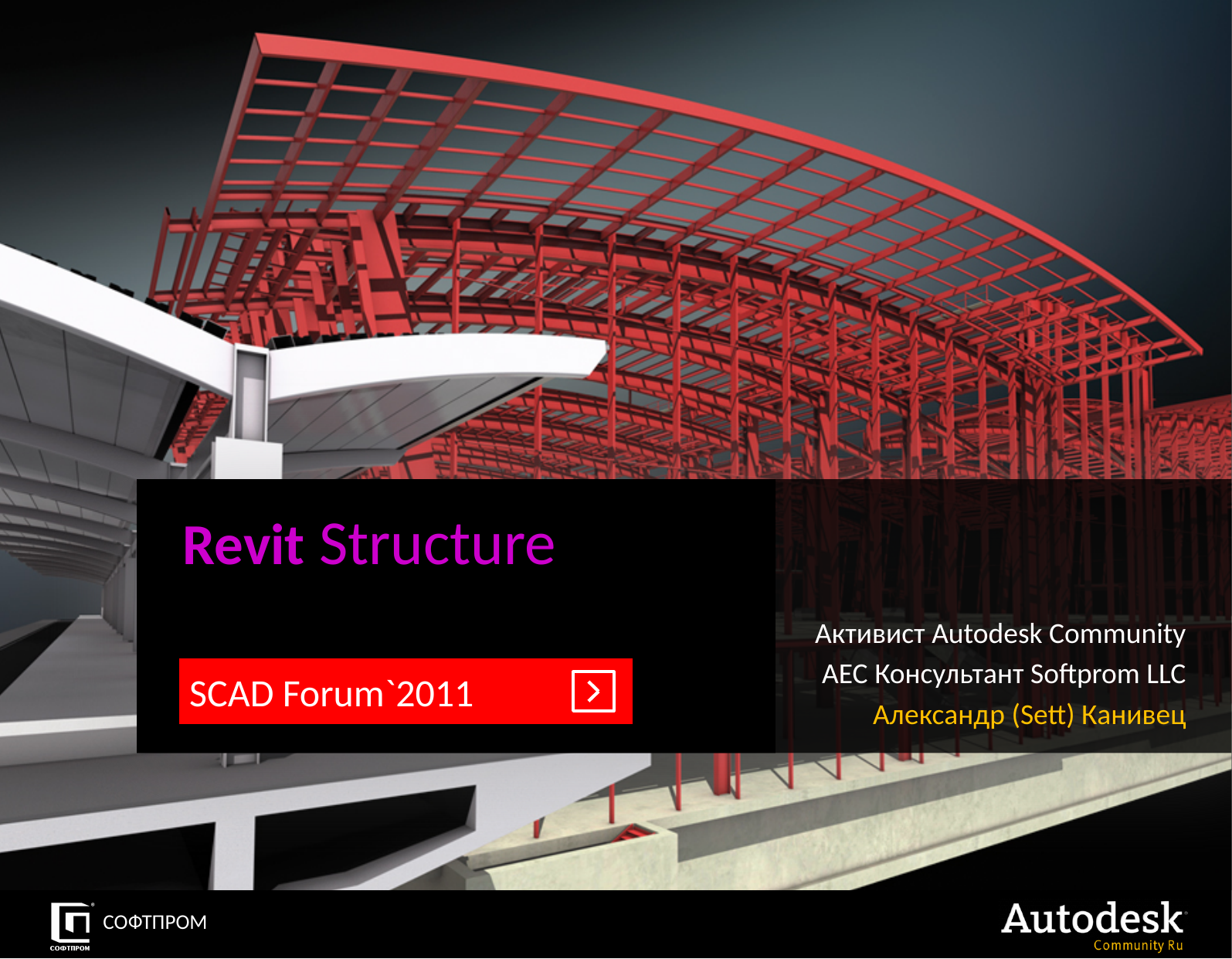

# Revit Structure
Активист Autodesk Community
AEC Консультант Softprom LLC
Александр (Sett) Канивец